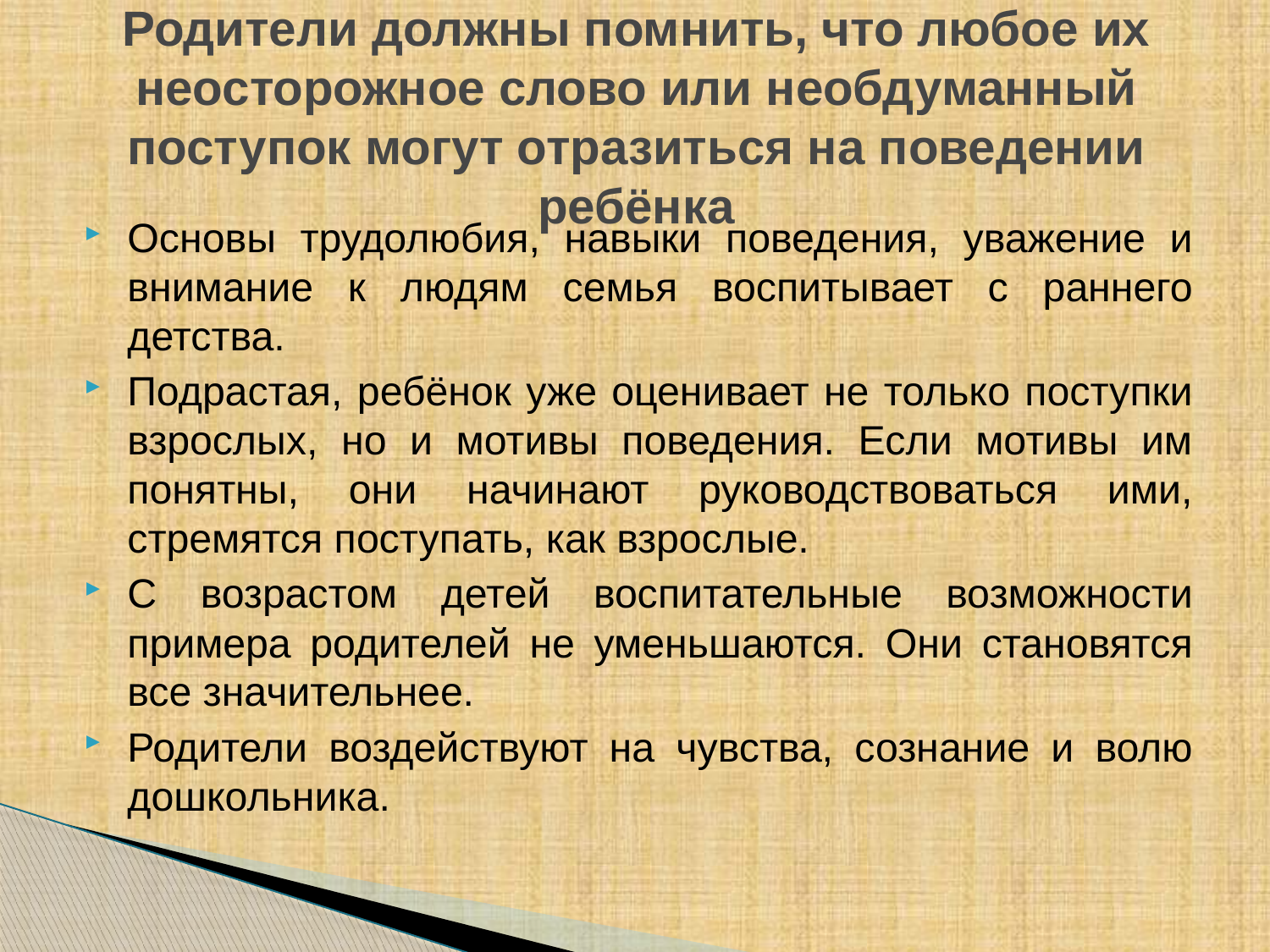

# Родители должны помнить, что любое их неосторожное слово или необдуманный поступок могут отразиться на поведении ребёнка
Основы трудолюбия, навыки поведения, уважение и внимание к людям семья воспитывает с раннего детства.
Подрастая, ребёнок уже оценивает не только поступки взрослых, но и мотивы поведения. Если мотивы им понятны, они начинают руководствоваться ими, стремятся поступать, как взрослые.
С возрастом детей воспитательные возможности примера родителей не уменьшаются. Они становятся все значительнее.
Родители воздействуют на чувства, сознание и волю дошкольника.